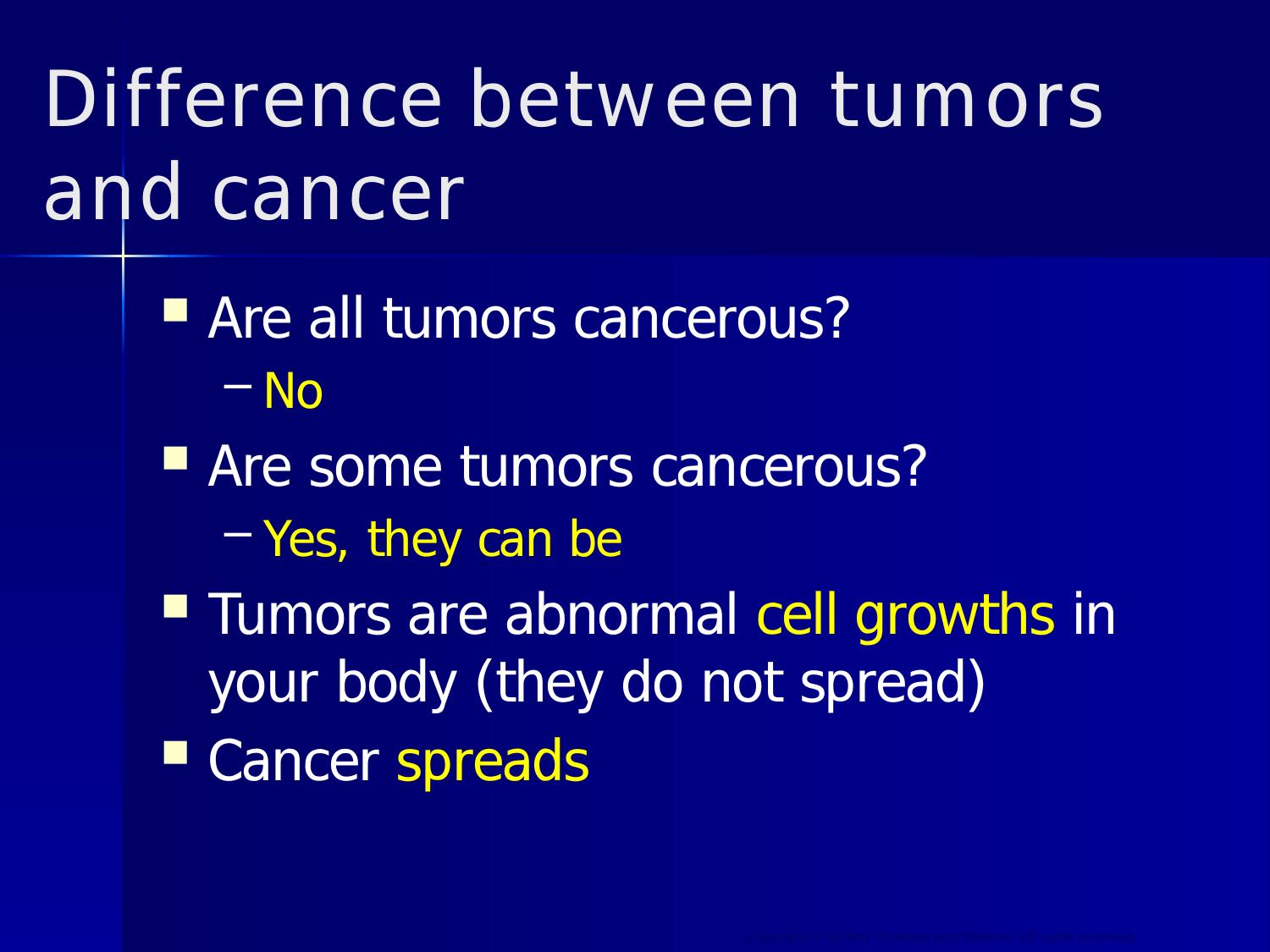

# Difference between tumors and cancer
Are all tumors cancerous?
No
Are some tumors cancerous?
Yes, they can be
Tumors are abnormal cell growths in your body (they do not spread)
Cancer spreads